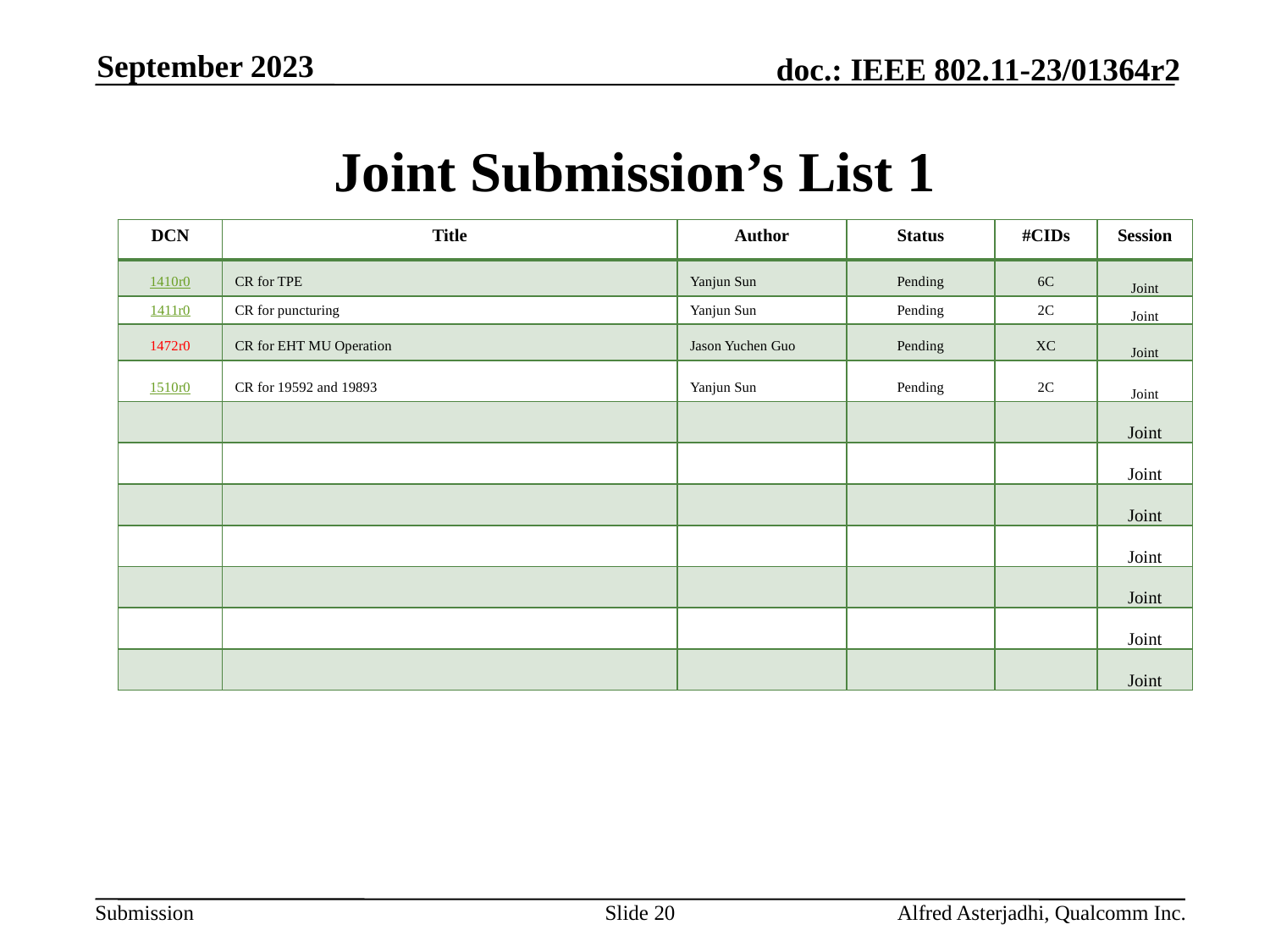

September 2023
# Joint Submission’s List 1
| DCN | Title | Author | Status | #CIDs | Session |
| --- | --- | --- | --- | --- | --- |
| 1410r0 | CR for TPE | Yanjun Sun | Pending | 6C | Joint |
| 1411r0 | CR for puncturing | Yanjun Sun | Pending | 2C | Joint |
| 1472r0 | CR for EHT MU Operation | Jason Yuchen Guo | Pending | XC | Joint |
| 1510r0 | CR for 19592 and 19893 | Yanjun Sun | Pending | 2C | Joint |
|  |  |  |  |  | Joint |
|  |  |  |  |  | Joint |
|  |  |  |  |  | Joint |
|  |  |  |  |  | Joint |
|  |  |  |  |  | Joint |
|  |  |  |  |  | Joint |
|  |  |  |  |  | Joint |
Slide 20
Alfred Asterjadhi, Qualcomm Inc.